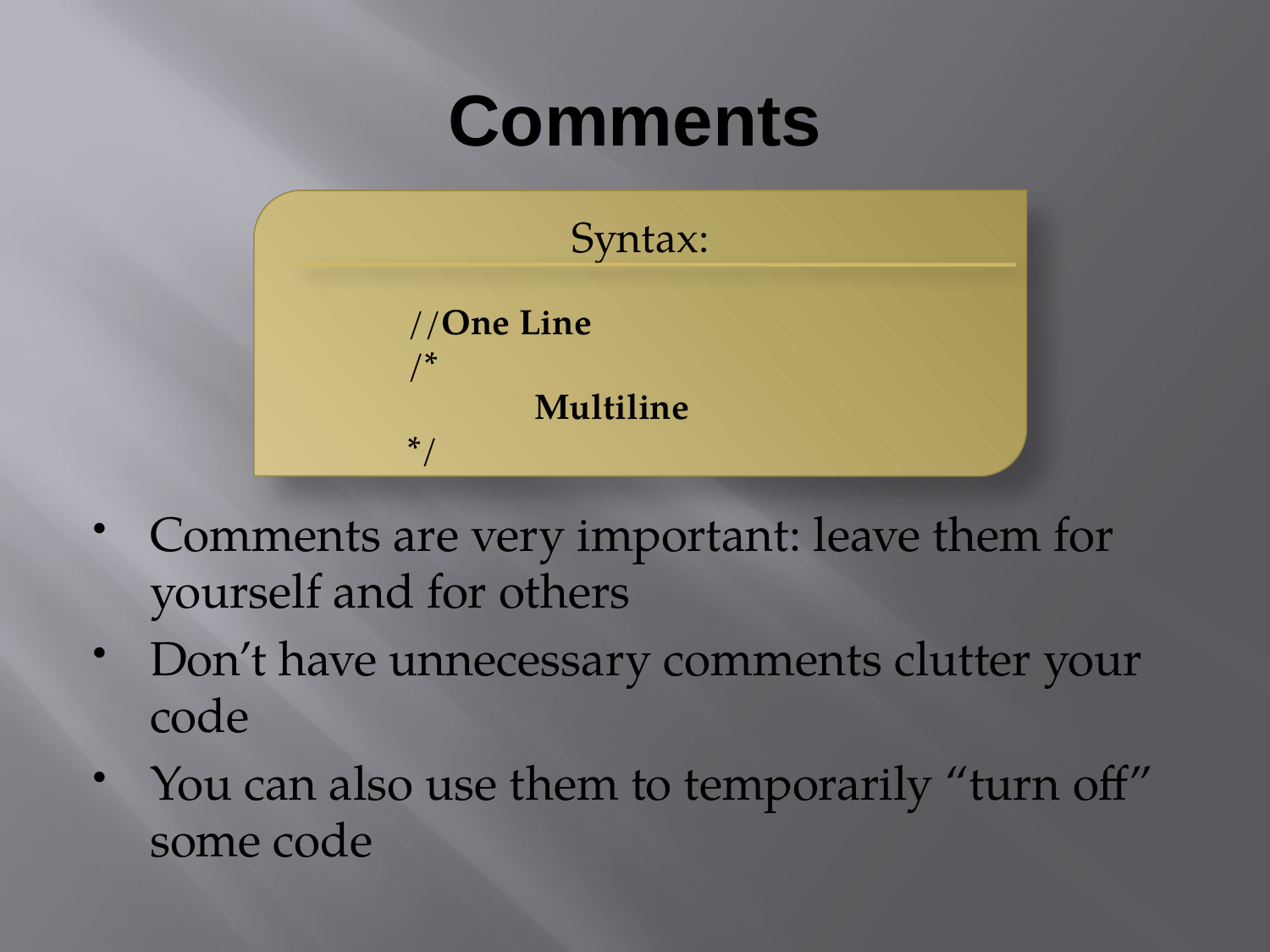

# Comments
Syntax:

	//One Line
	/*
		Multiline
	*/
Comments are very important: leave them for yourself and for others
Don’t have unnecessary comments clutter your code
You can also use them to temporarily “turn off” some code